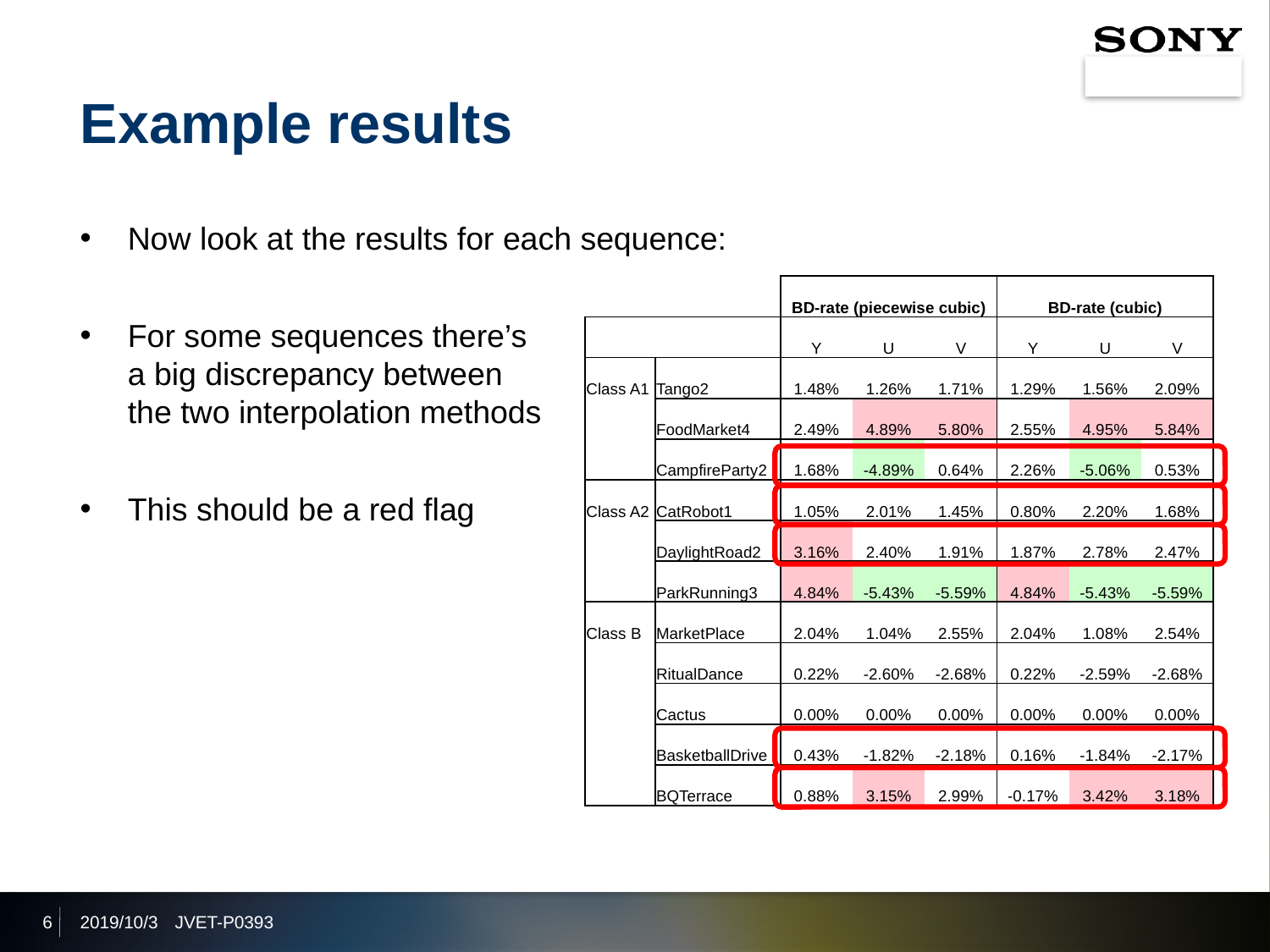

# Example results

Now look at the results for each sequence:

For some sequences there’s
a big discrepancy between
the two interpolation methods

This should be a red flag

|  |  | BD-rate (piecewise cubic) |  |  | BD-rate (cubic) |  |  |
| --- | --- | --- | --- | --- | --- | --- | --- |
|  |  | Y | U | V | Y | U | V |
| Class A1 | Tango2 | 1.48% | 1.26% | 1.71% | 1.29% | 1.56% | 2.09% |
|  | FoodMarket4 | 2.49% | 4.89% | 5.80% | 2.55% | 4.95% | 5.84% |
|  | CampfireParty2 | 1.68% | -4.89% | 0.64% | 2.26% | -5.06% | 0.53% |
| Class A2 | CatRobot1 | 1.05% | 2.01% | 1.45% | 0.80% | 2.20% | 1.68% |
|  | DaylightRoad2 | 3.16% | 2.40% | 1.91% | 1.87% | 2.78% | 2.47% |
|  | ParkRunning3 | 4.84% | -5.43% | -5.59% | 4.84% | -5.43% | -5.59% |
| Class B | MarketPlace | 2.04% | 1.04% | 2.55% | 2.04% | 1.08% | 2.54% |
|  | RitualDance | 0.22% | -2.60% | -2.68% | 0.22% | -2.59% | -2.68% |
|  | Cactus | 0.00% | 0.00% | 0.00% | 0.00% | 0.00% | 0.00% |
|  | BasketballDrive | 0.43% | -1.82% | -2.18% | 0.16% | -1.84% | -2.17% |
|  | BQTerrace | 0.88% | 3.15% | 2.99% | -0.17% | 3.42% | 3.18% |

6
2019/10/3
JVET-P0393